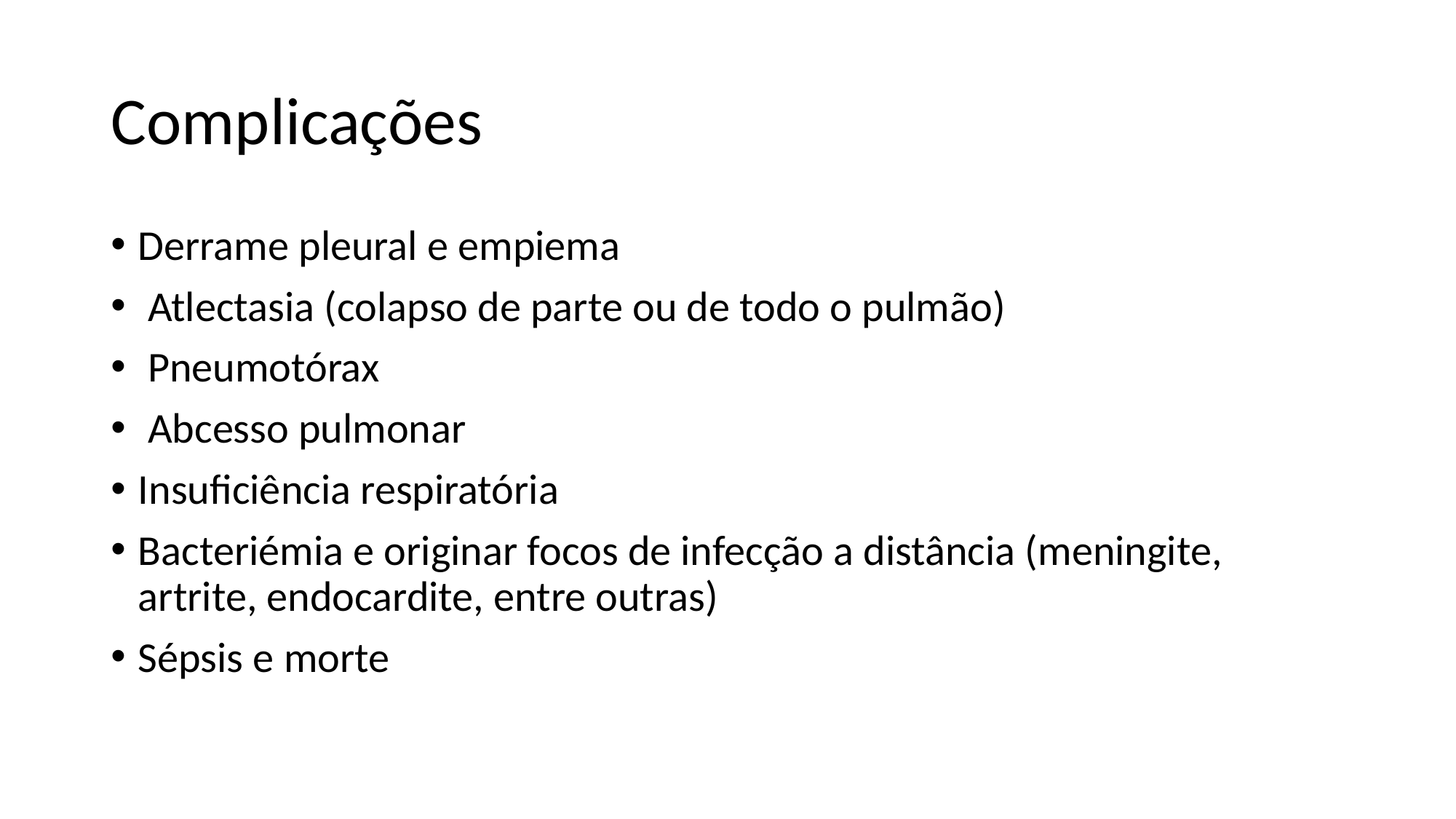

# Complicações
Derrame pleural e empiema
 Atlectasia (colapso de parte ou de todo o pulmão)
 Pneumotórax
 Abcesso pulmonar
Insuficiência respiratória
Bacteriémia e originar focos de infecção a distância (meningite, artrite, endocardite, entre outras)
Sépsis e morte